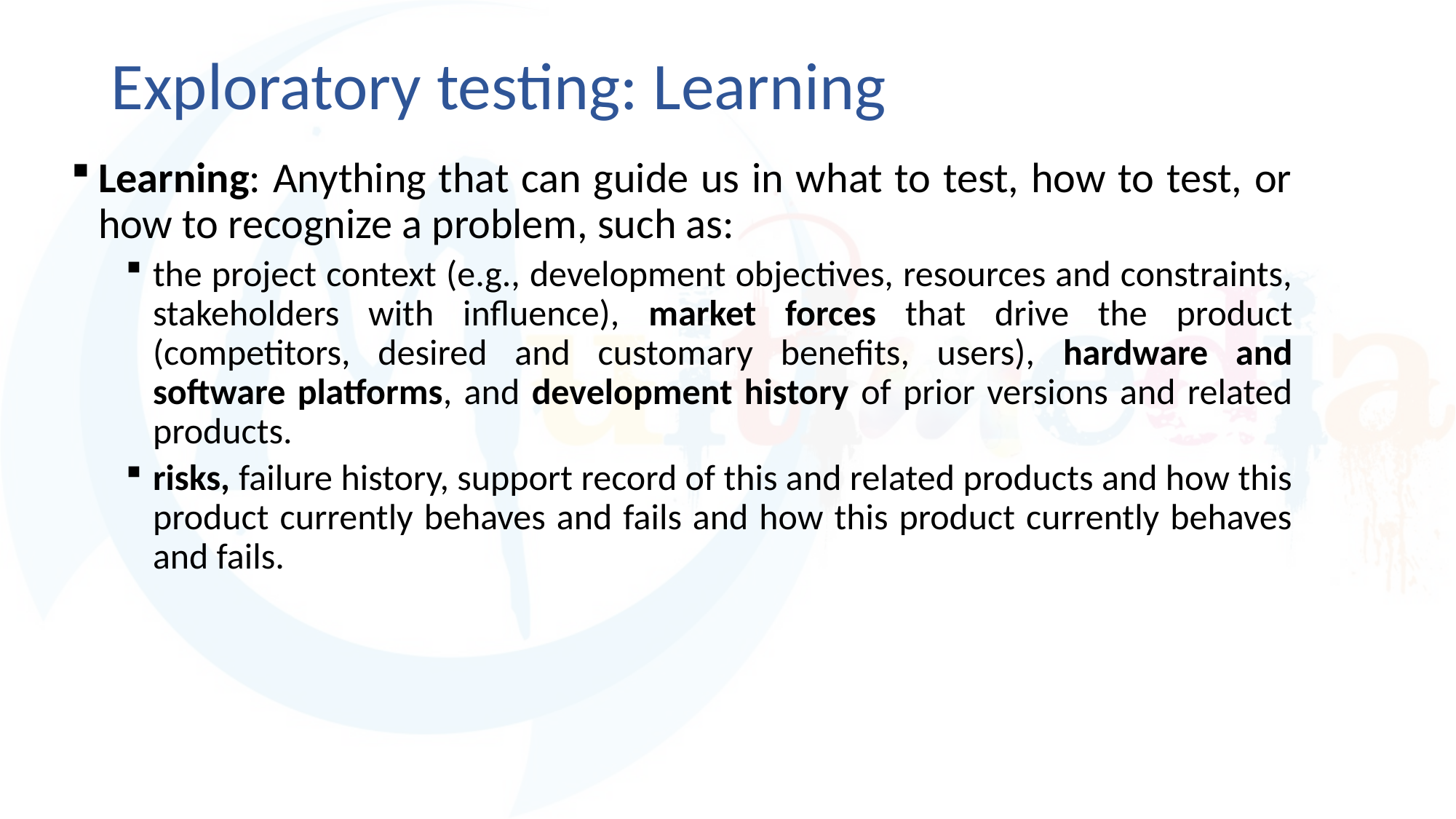

# Exploratory testing: Learning
Learning: Anything that can guide us in what to test, how to test, or how to recognize a problem, such as:
the project context (e.g., development objectives, resources and constraints, stakeholders with influence), market forces that drive the product (competitors, desired and customary benefits, users), hardware and software platforms, and development history of prior versions and related products.
risks, failure history, support record of this and related products and how this product currently behaves and fails and how this product currently behaves and fails.